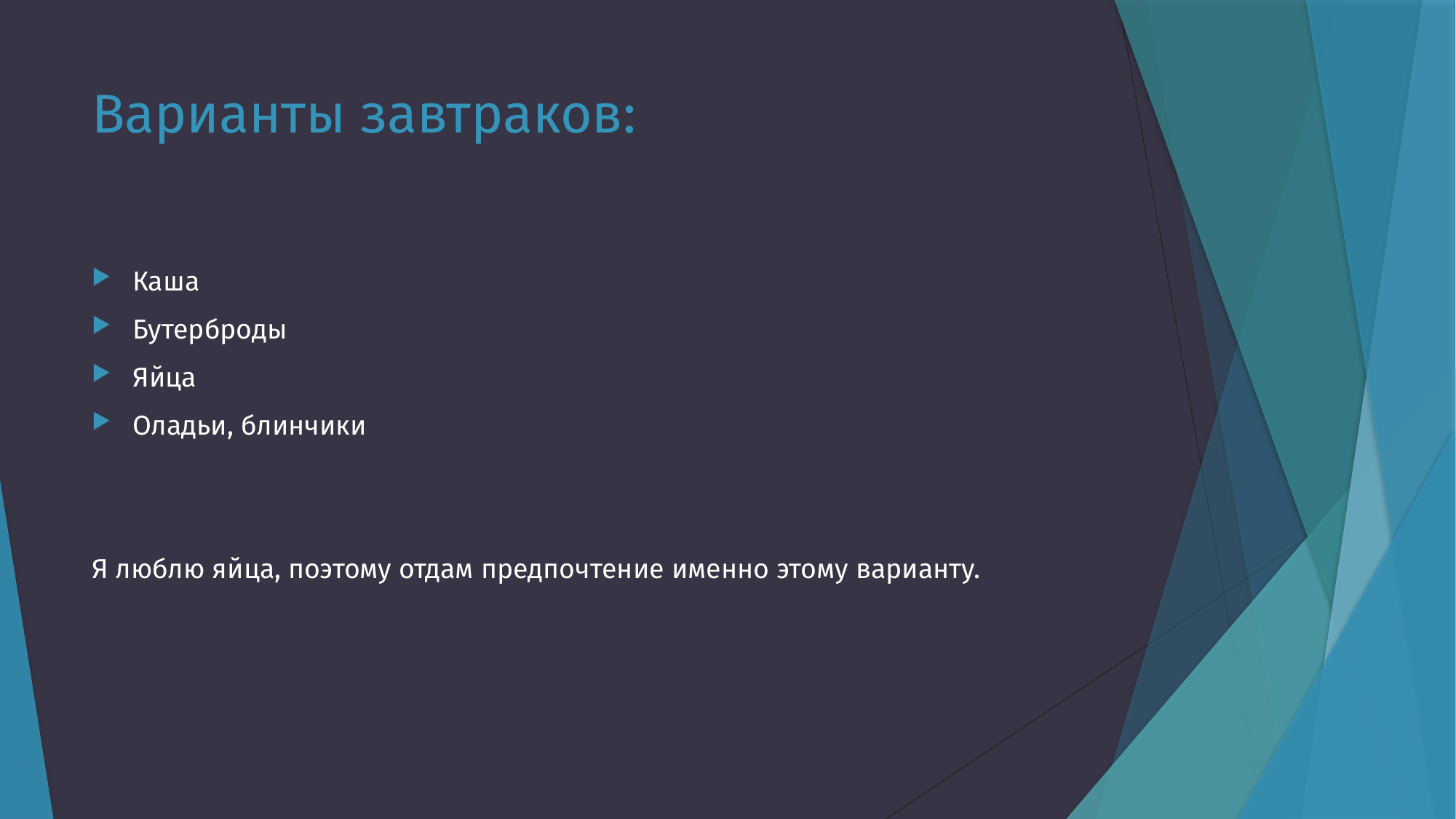

# Варианты завтраков:
Каша
Бутерброды
Яйца
Оладьи, блинчики

Я люблю яйца, поэтому отдам предпочтение именно этому варианту.